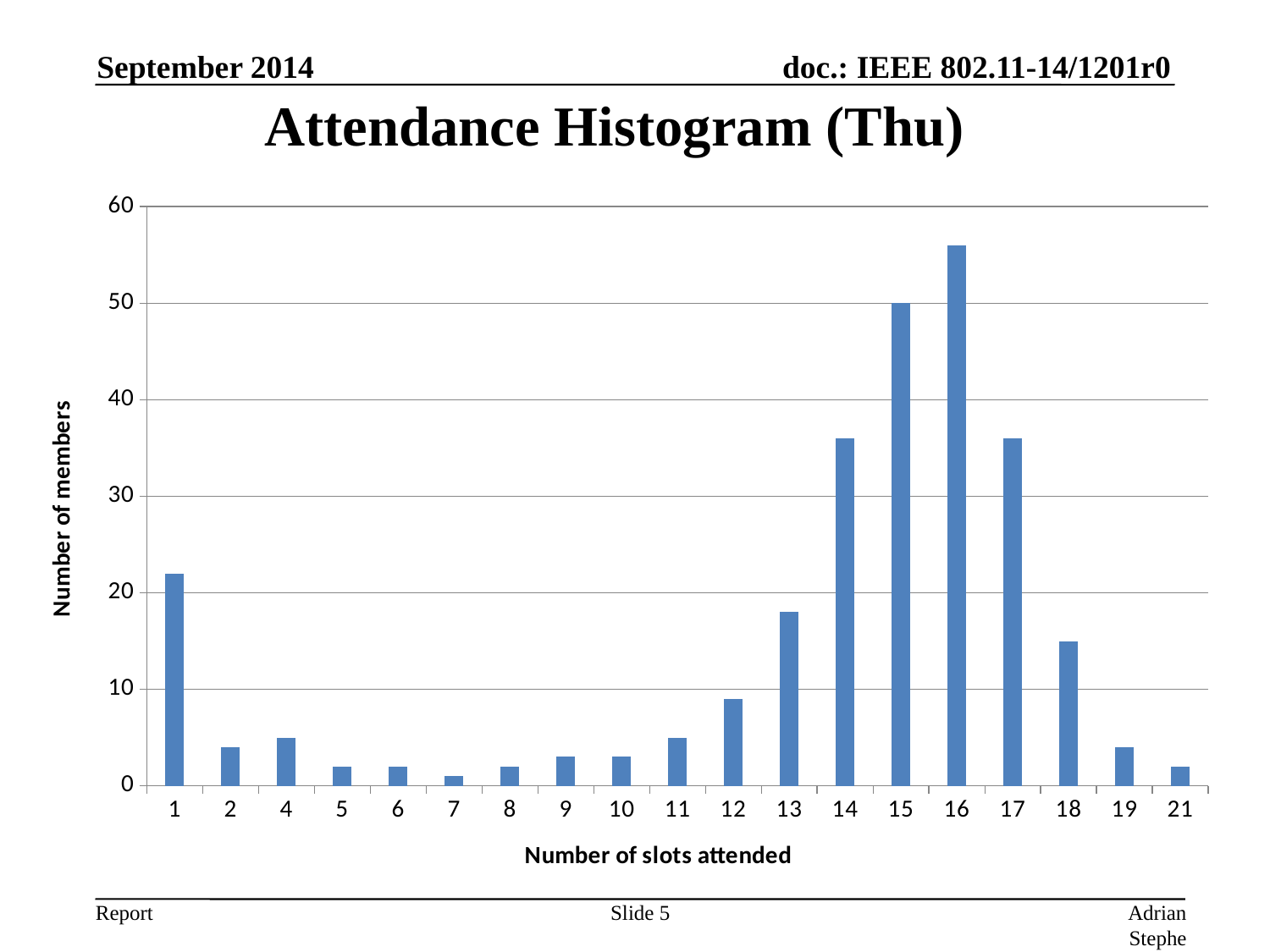

September 2014
# Attendance Histogram (Thu)

### Chart

| Category | Total |
|---|---|
| 1 | 22.0 |
| 2 | 4.0 |
| 4 | 5.0 |
| 5 | 2.0 |
| 6 | 2.0 |
| 7 | 1.0 |
| 8 | 2.0 |
| 9 | 3.0 |
| 10 | 3.0 |
| 11 | 5.0 |
| 12 | 9.0 |
| 13 | 18.0 |
| 14 | 36.0 |
| 15 | 50.0 |
| 16 | 56.0 |
| 17 | 36.0 |
| 18 | 15.0 |
| 19 | 4.0 |
| 21 | 2.0 |
Slide 5
Adrian Stephens, Intel Corporation